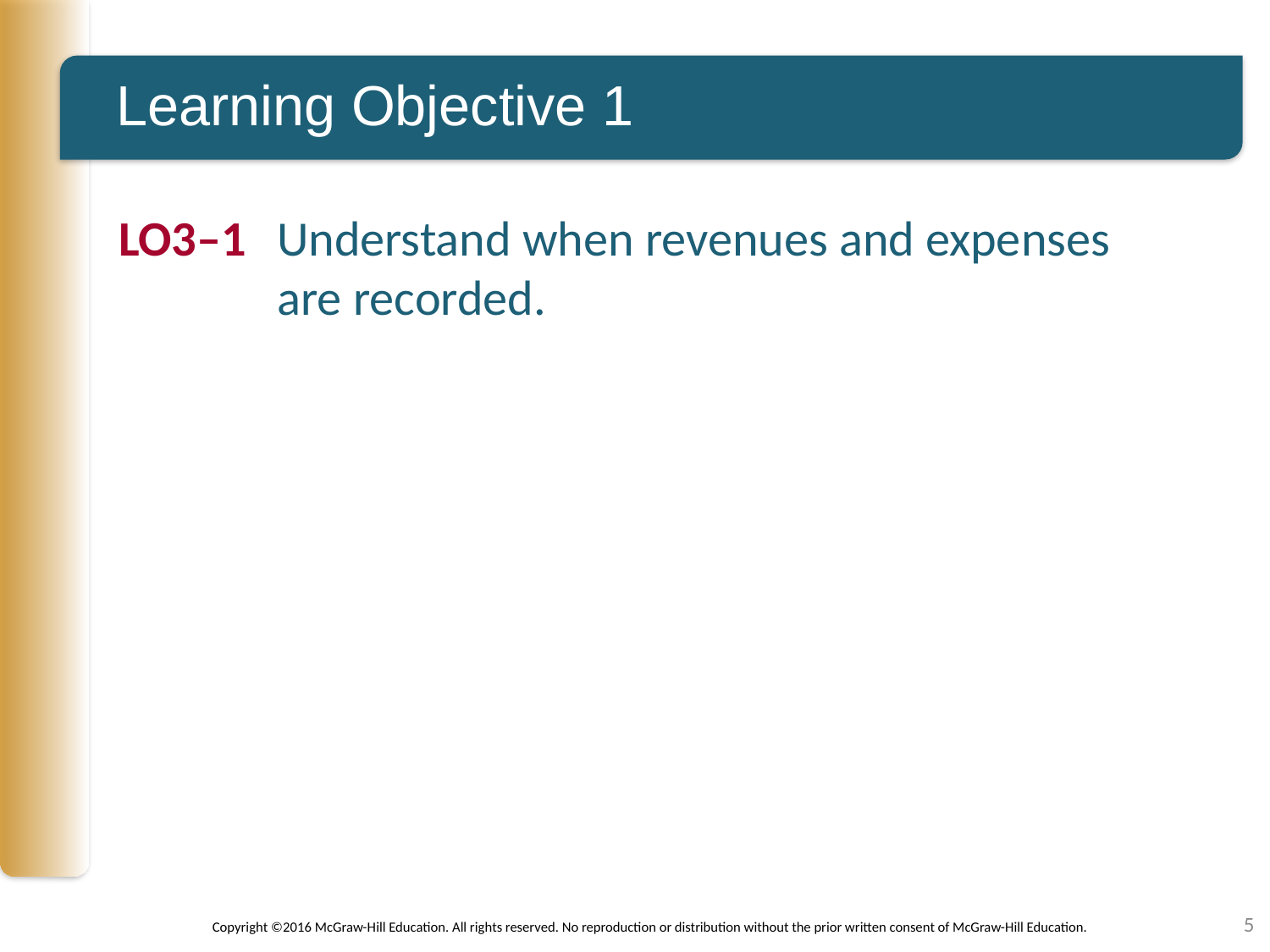

# Learning Objective 1
LO3–1	Understand when revenues and expenses are recorded.
5
Copyright ©2016 McGraw-Hill Education. All rights reserved. No reproduction or distribution without the prior written consent of McGraw-Hill Education.